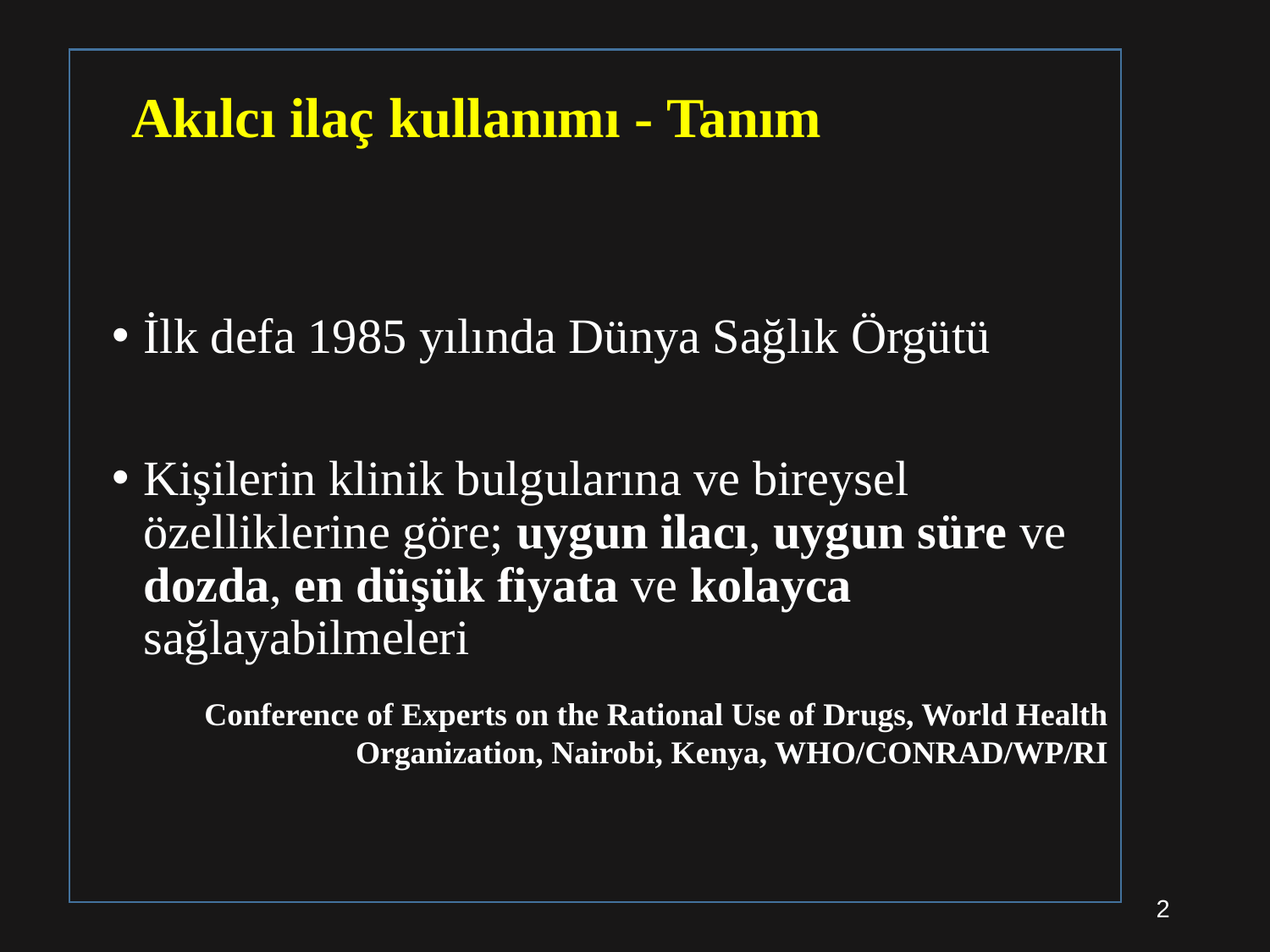

# Akılcı ilaç kullanımı - Tanım

İlk defa 1985 yılında Dünya Sağlık Örgütü

Kişilerin klinik bulgularına ve bireysel özelliklerine göre; uygun ilacı, uygun süre ve dozda, en düşük fiyata ve kolayca sağlayabilmeleri
	Conference of Experts on the Rational Use of Drugs, World Health Organization, Nairobi, Kenya, WHO/CONRAD/WP/RI
2